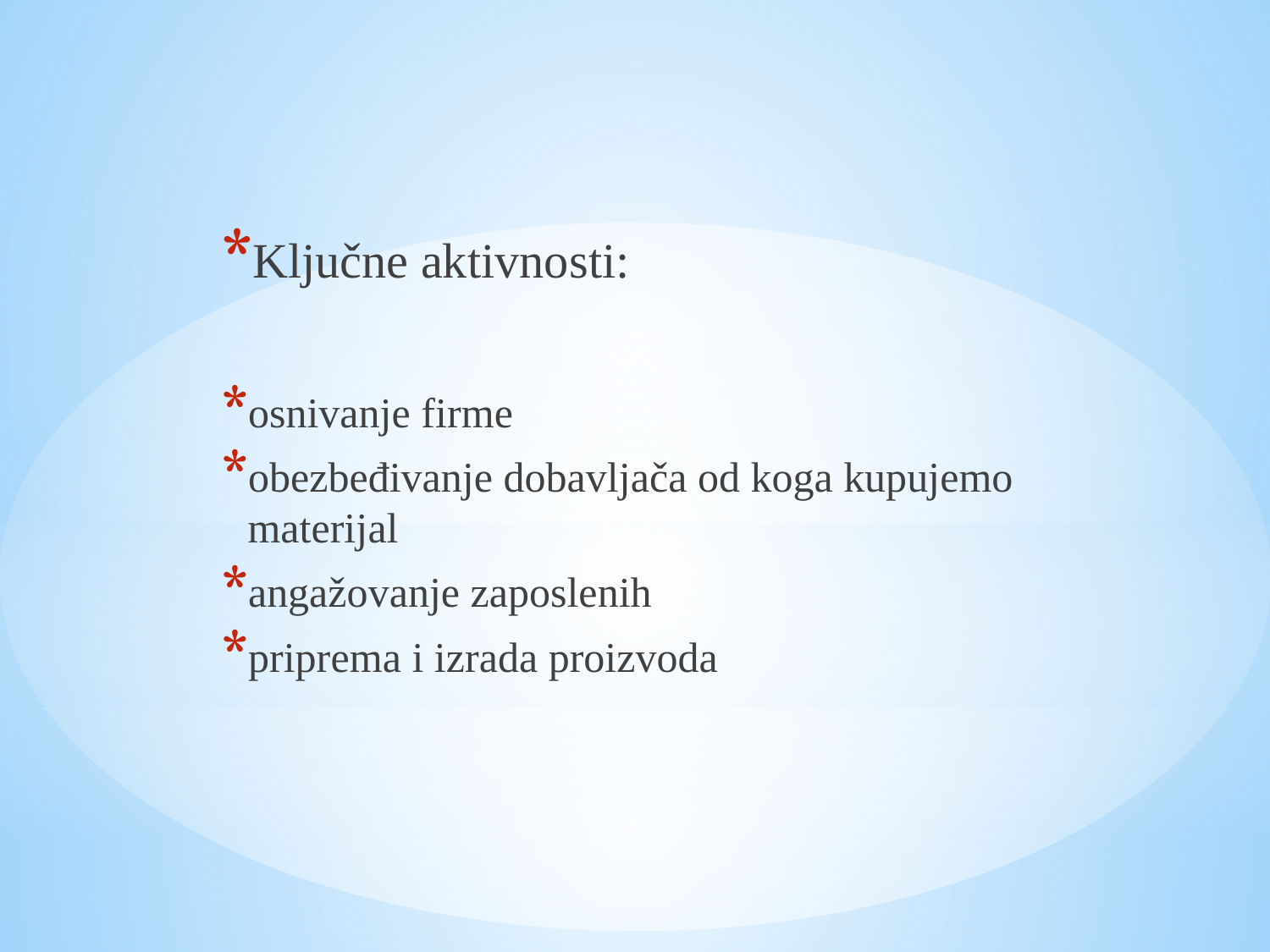

Ključne aktivnosti:

osnivanje firme
obezbeđivanje dobavljača od koga kupujemo materijal
angažovanje zaposlenih
priprema i izrada proizvoda